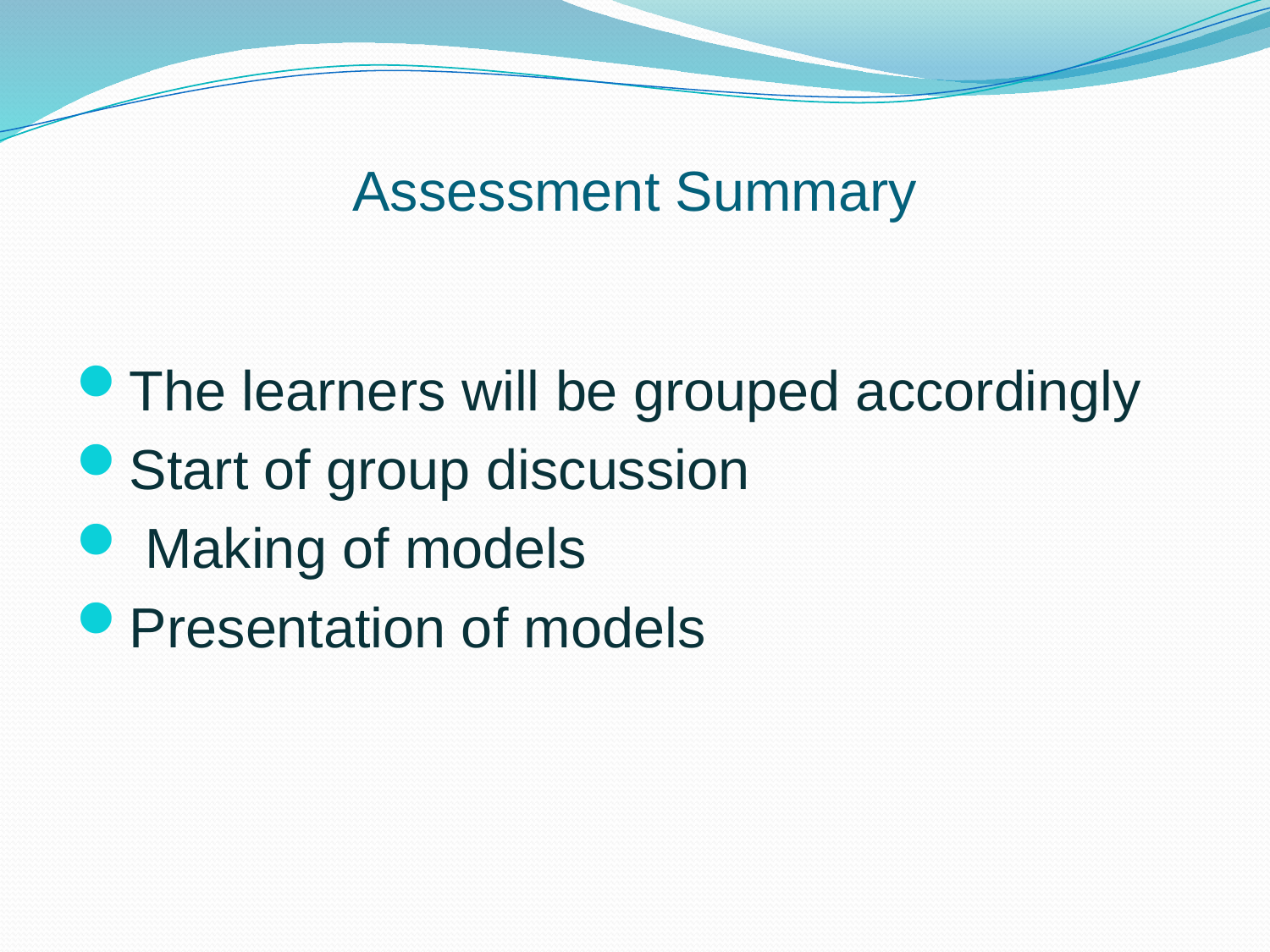

# Assessment Summary

The learners will be grouped accordingly
Start of group discussion
 Making of models
Presentation of models